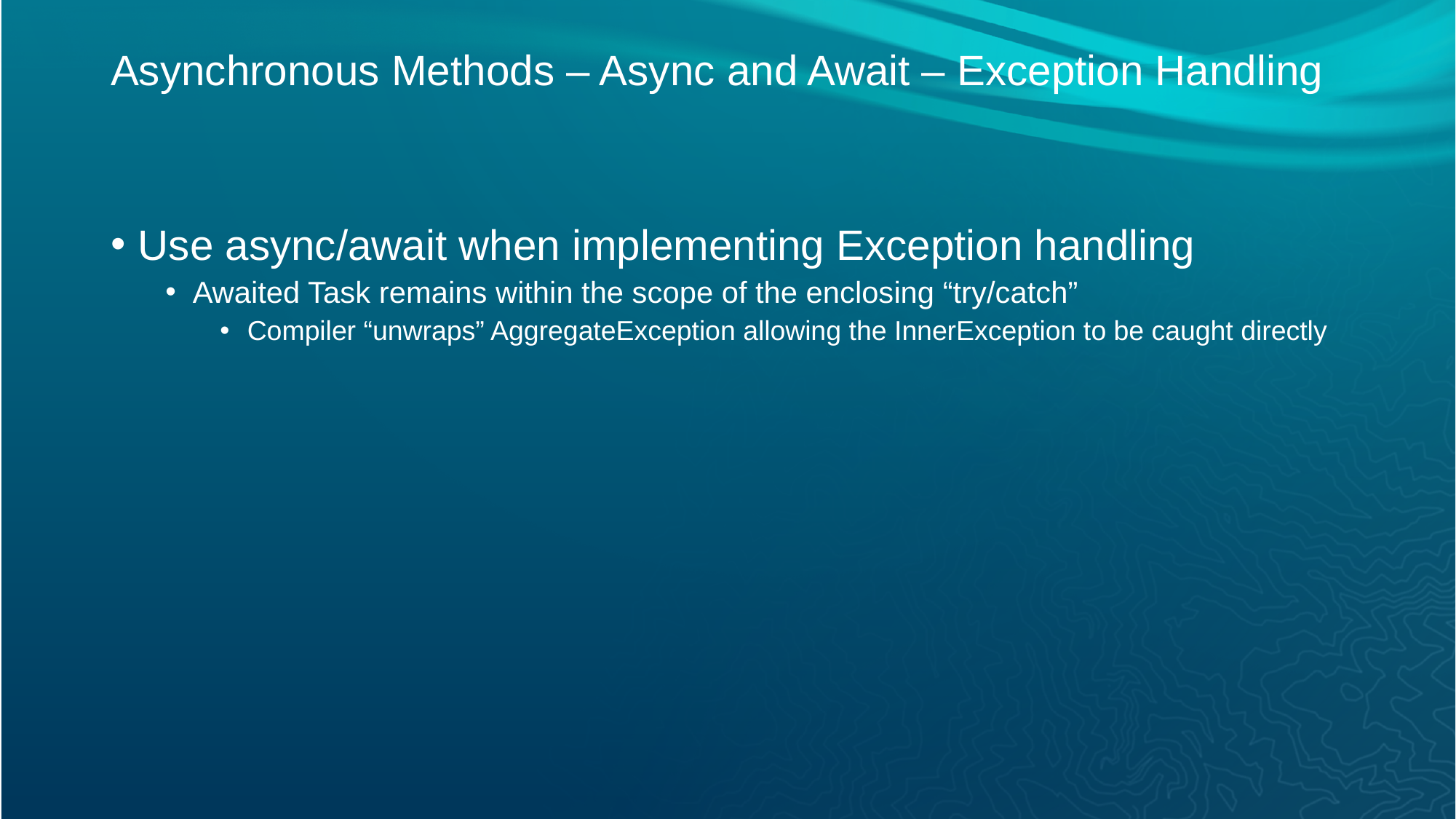

# Asynchronous Methods – Async and Await – Exception Handling
Use async/await when implementing Exception handling
Awaited Task remains within the scope of the enclosing “try/catch”
Compiler “unwraps” AggregateException allowing the InnerException to be caught directly